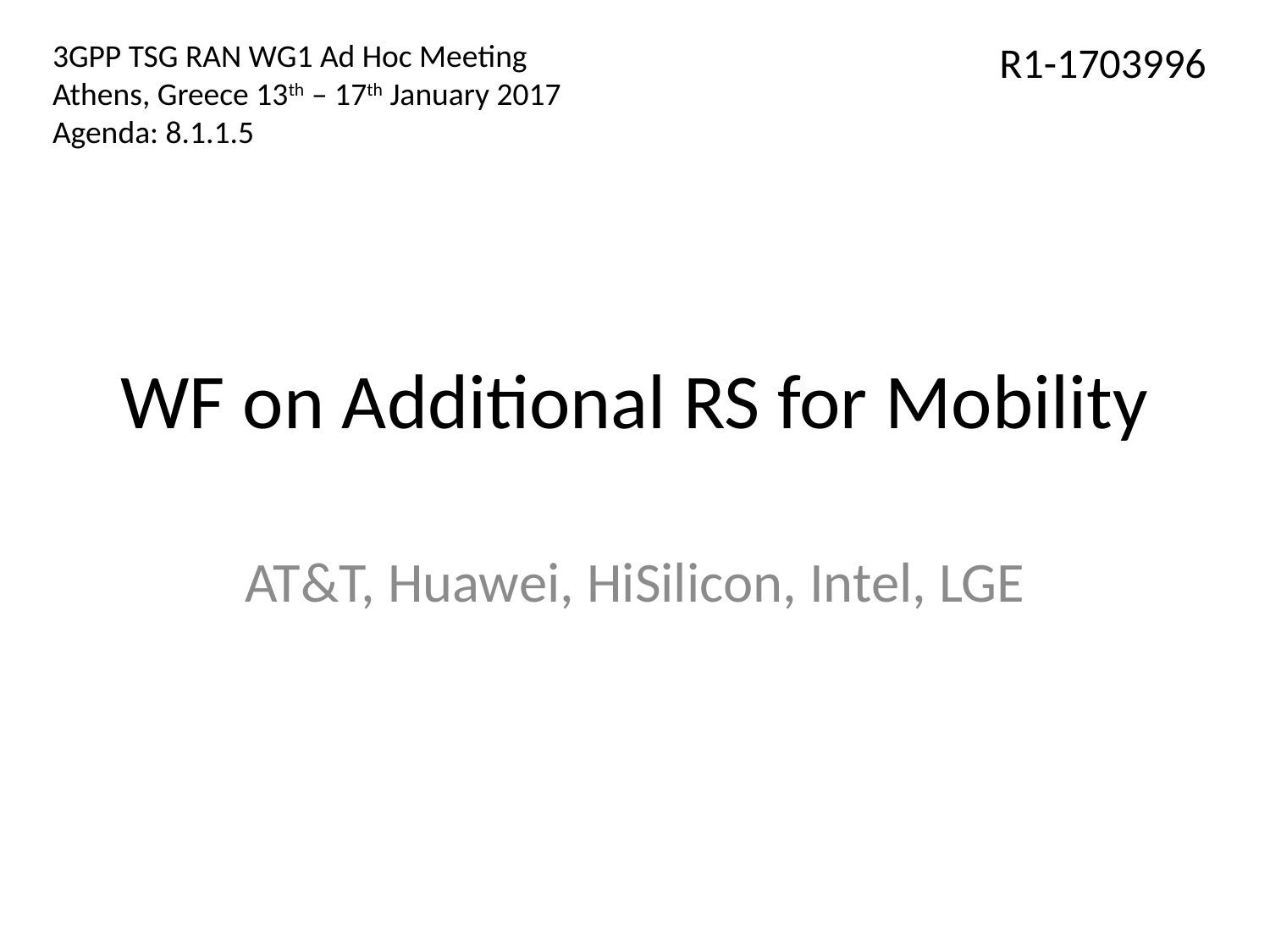

3GPP TSG RAN WG1 Ad Hoc Meeting
Athens, Greece 13th – 17th January 2017
Agenda: 8.1.1.5
R1-1703996
# WF on Additional RS for Mobility
AT&T, Huawei, HiSilicon, Intel, LGE